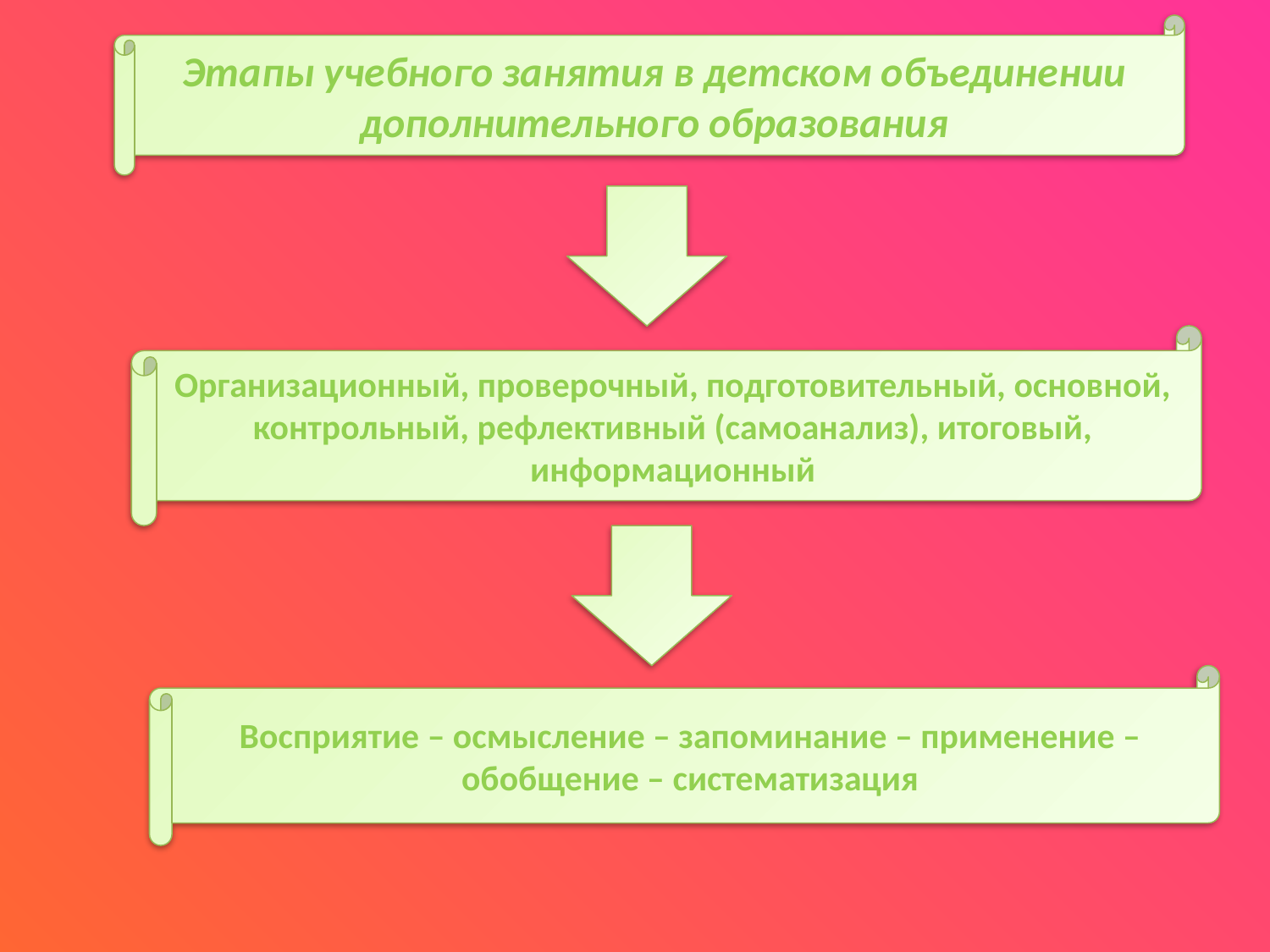

Этапы учебного занятия в детском объединении дополнительного образования

Организационный, проверочный, подготовительный, основной, контрольный, рефлективный (самоанализ), итоговый, информационный

Восприятие – осмысление – запоминание – применение – обобщение – систематизация